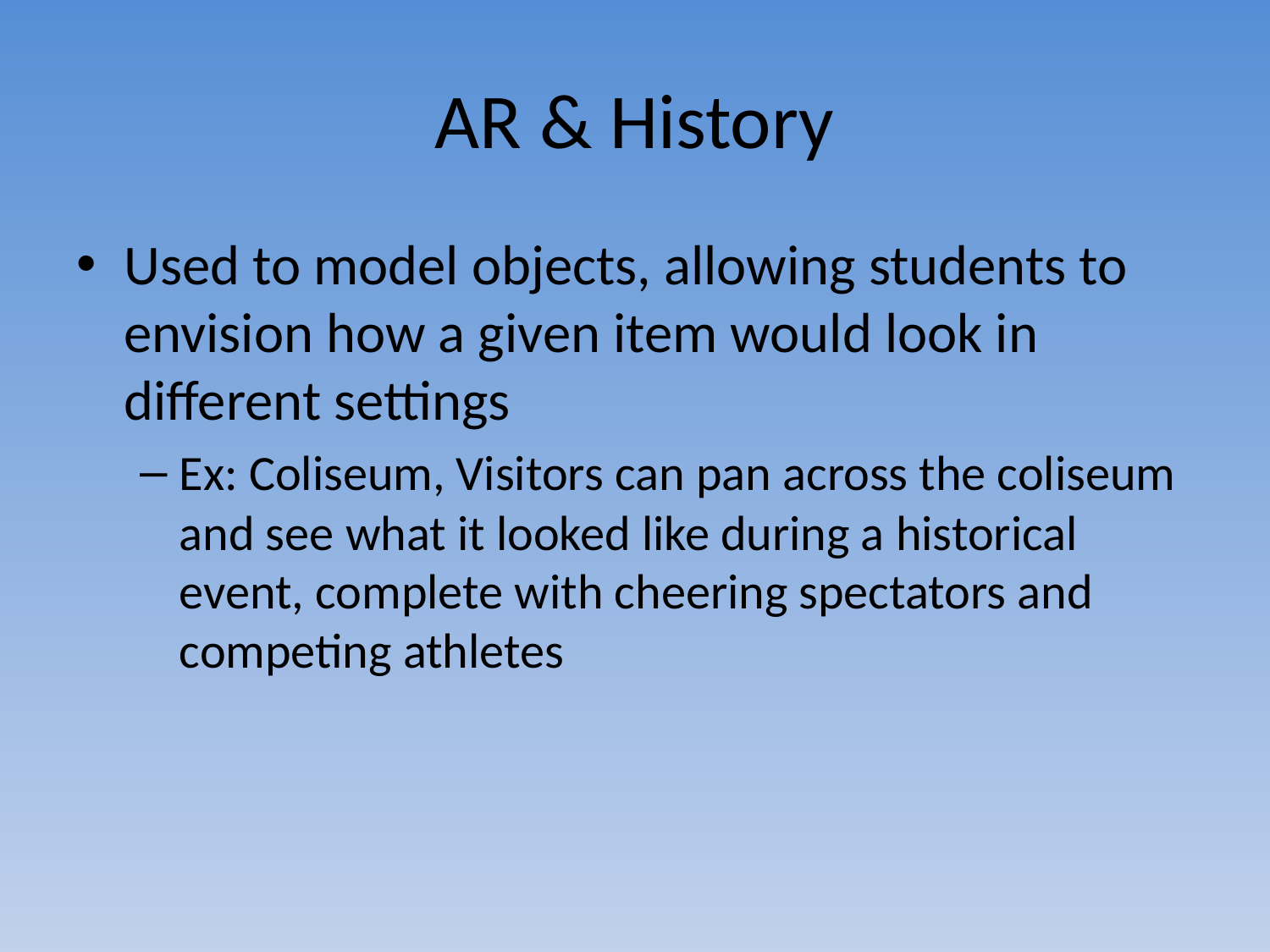

# AR & History
Used to model objects, allowing students to envision how a given item would look in different settings
Ex: Coliseum, Visitors can pan across the coliseum and see what it looked like during a historical event, complete with cheering spectators and competing athletes